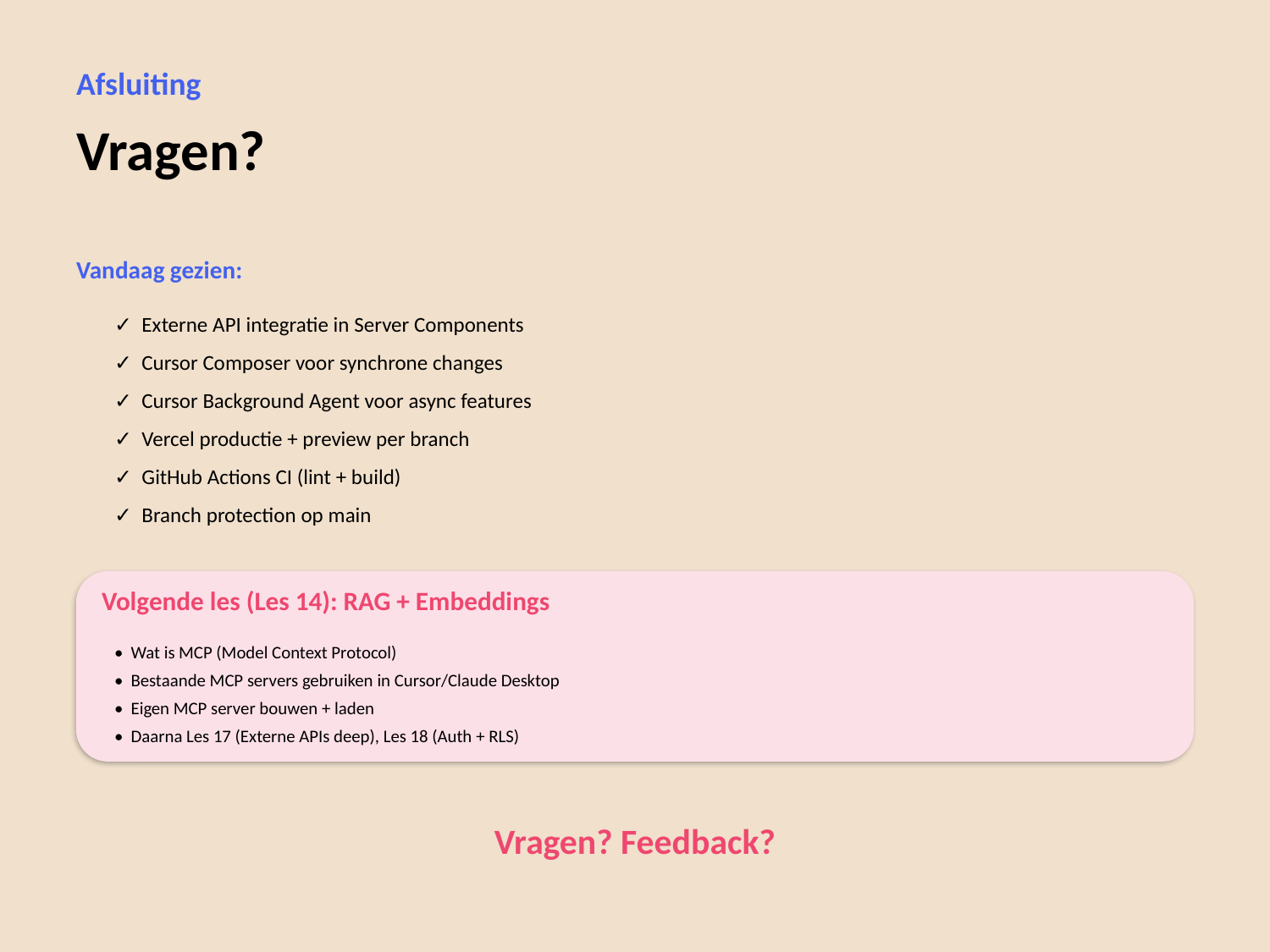

Afsluiting
Vragen?
Vandaag gezien:
✓  Externe API integratie in Server Components
✓  Cursor Composer voor synchrone changes
✓  Cursor Background Agent voor async features
✓  Vercel productie + preview per branch
✓  GitHub Actions CI (lint + build)
✓  Branch protection op main

Volgende les (Les 14): RAG + Embeddings
•  Wat is MCP (Model Context Protocol)
•  Bestaande MCP servers gebruiken in Cursor/Claude Desktop
•  Eigen MCP server bouwen + laden
•  Daarna Les 17 (Externe APIs deep), Les 18 (Auth + RLS)
Vragen? Feedback?